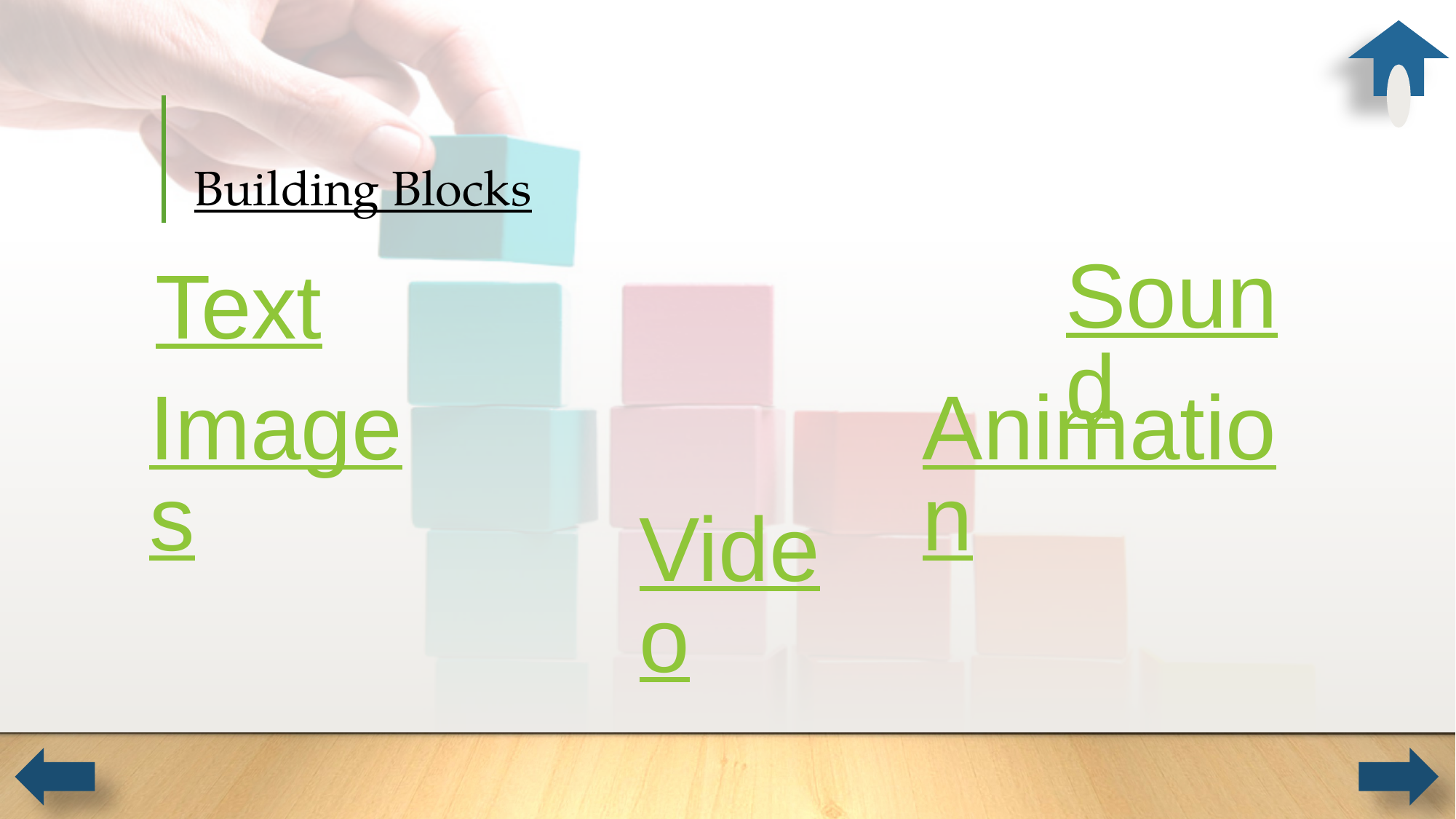

# Building Blocks
Sound
Text
Images
Animation
Video